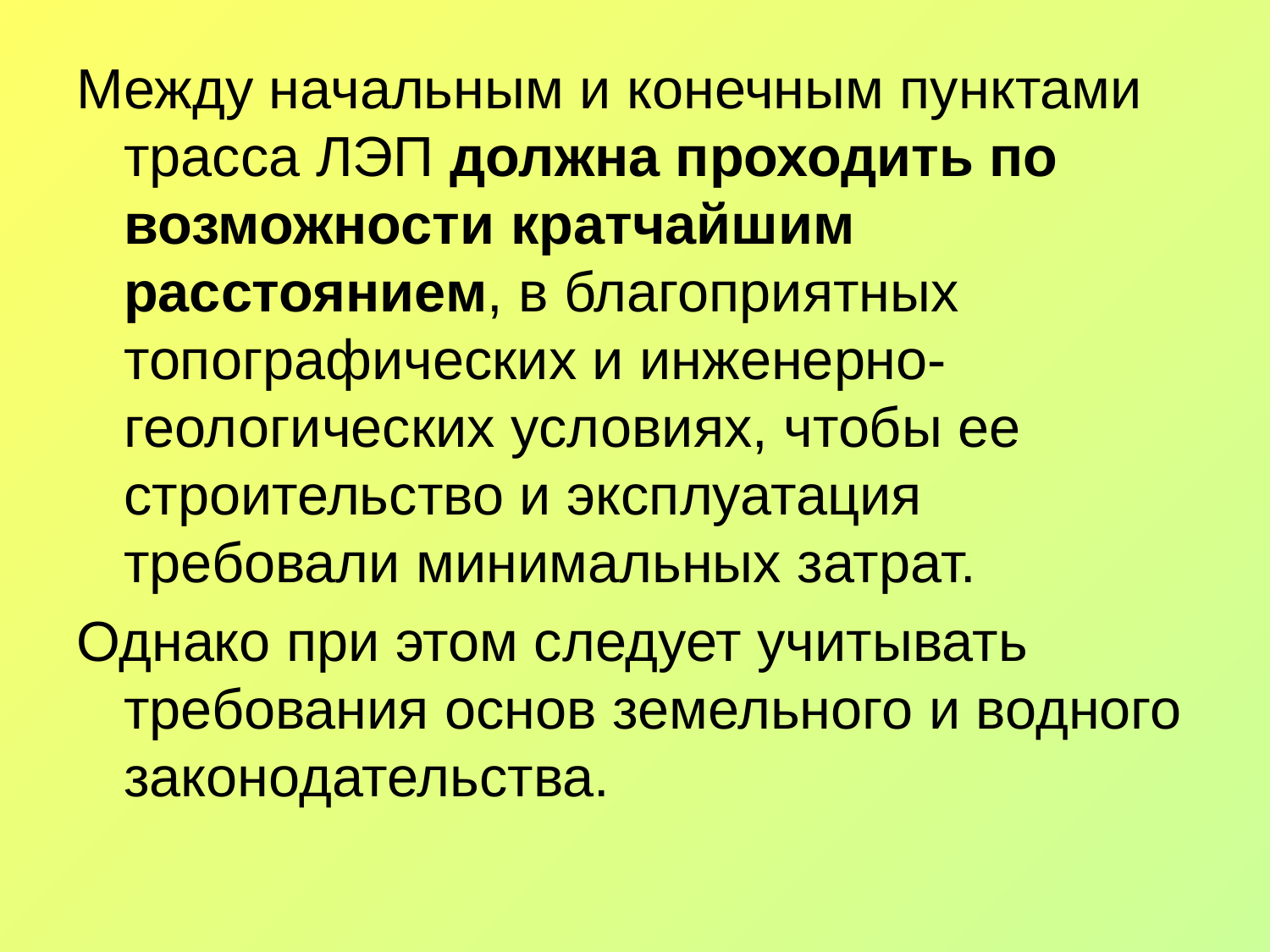

Между начальным и конечным пунктами трасса ЛЭП должна проходить по возможности кратчайшим расстоянием, в благоприятных топографических и инженерно-геологических условиях, чтобы ее строительство и эксплуатация требовали минимальных затрат.
Однако при этом следует учитывать требования основ земельного и водного законодательства.